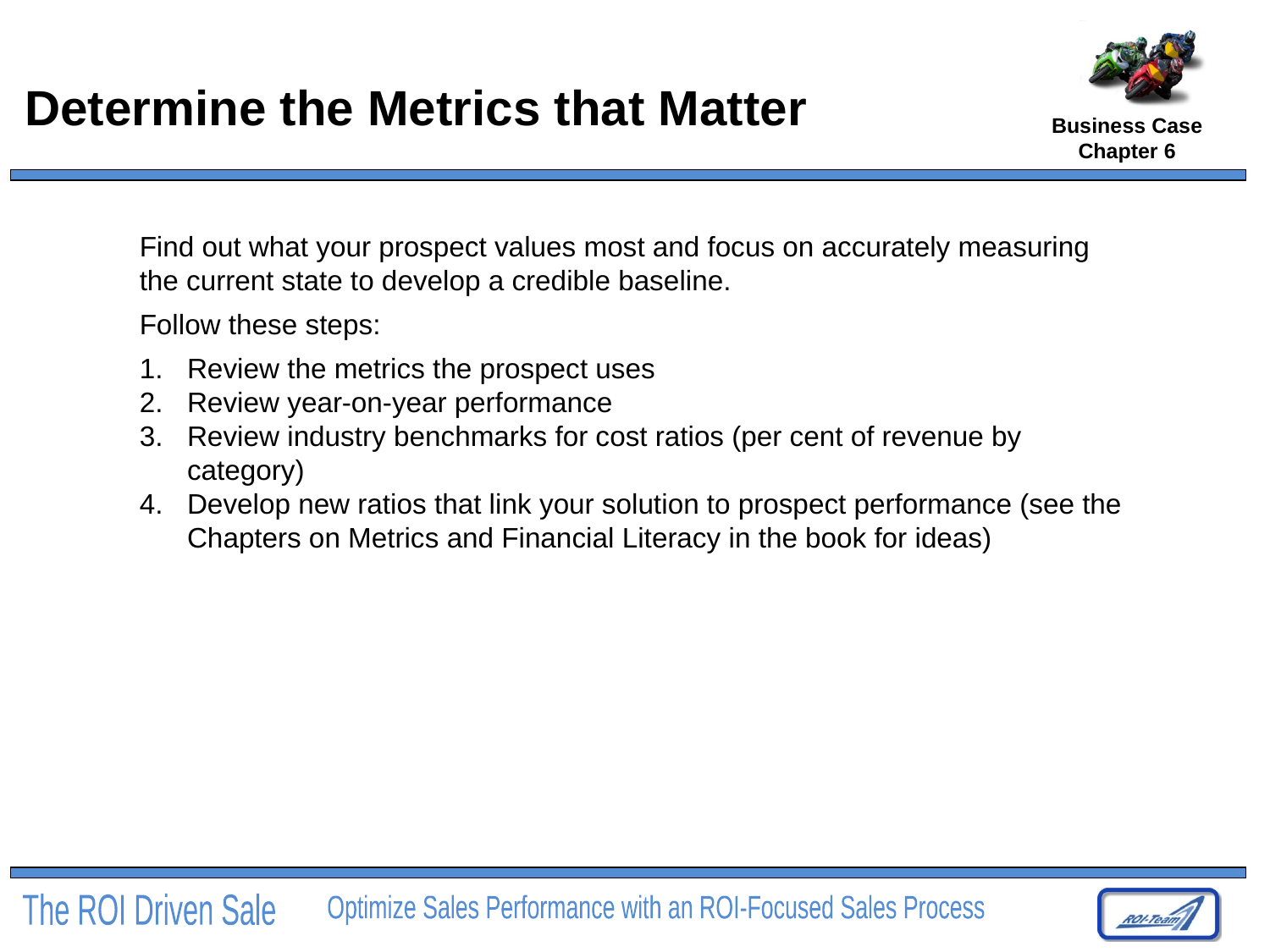

# Determine the Metrics that Matter

Business Case
Chapter 6
Find out what your prospect values most and focus on accurately measuring the current state to develop a credible baseline.
Follow these steps:
Review the metrics the prospect uses
Review year-on-year performance
Review industry benchmarks for cost ratios (per cent of revenue by category)
Develop new ratios that link your solution to prospect performance (see the Chapters on Metrics and Financial Literacy in the book for ideas)